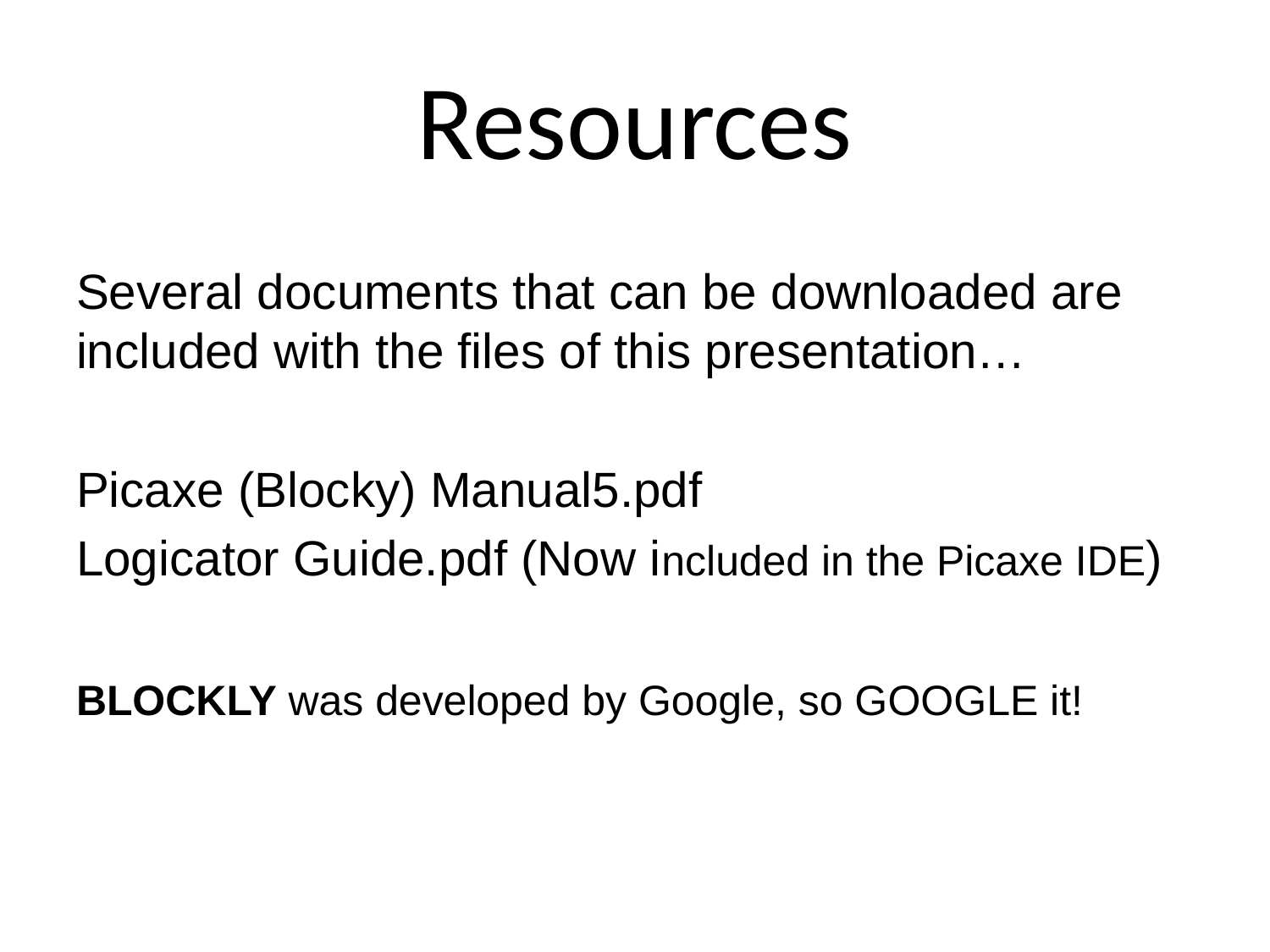

# Resources
Several documents that can be downloaded are included with the files of this presentation…

Picaxe (Blocky) Manual5.pdf
Logicator Guide.pdf (Now included in the Picaxe IDE)

BLOCKLY was developed by Google, so GOOGLE it!